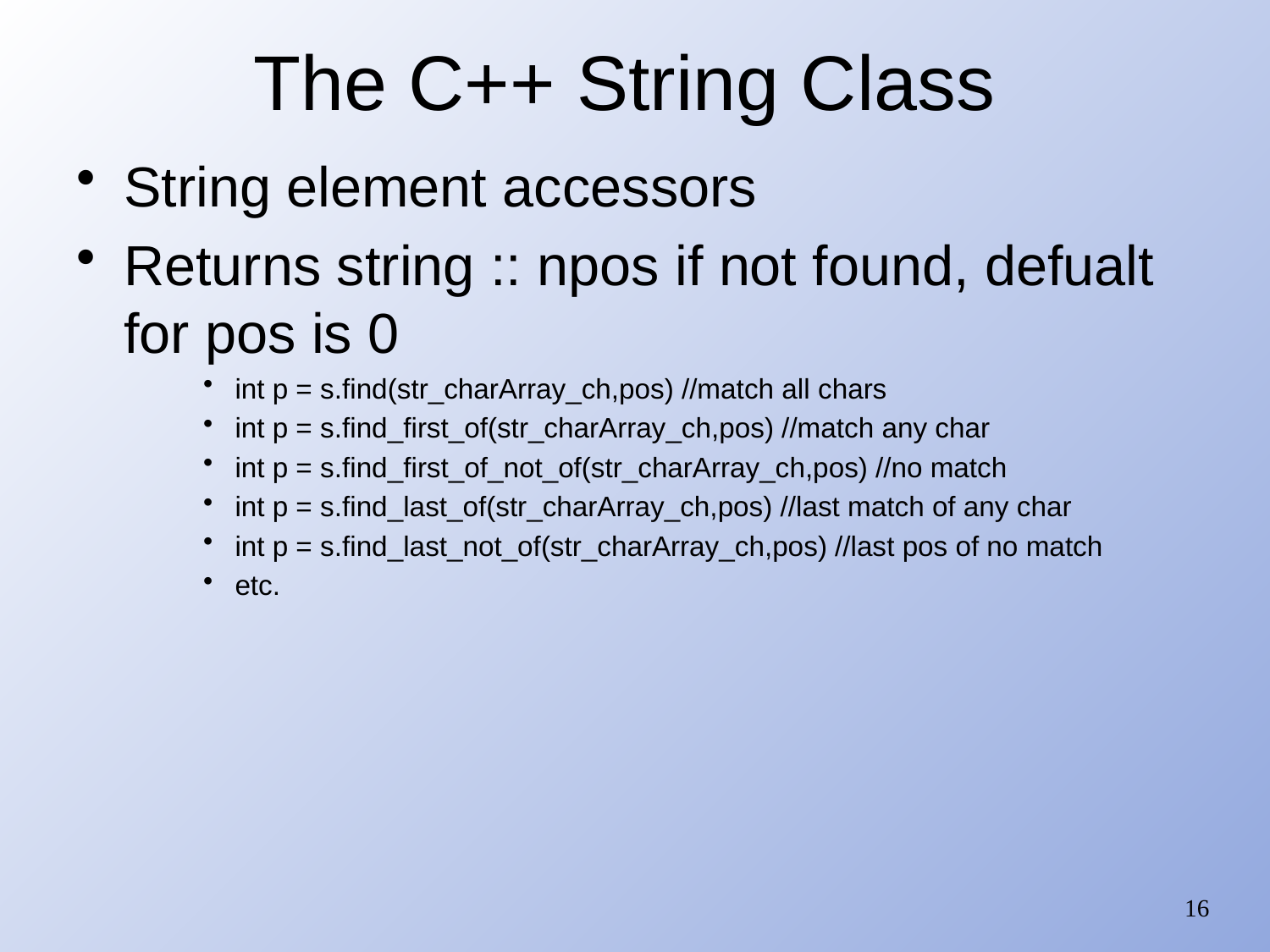

# The C++ String Class
String element accessors
Returns string :: npos if not found, defualt for pos is 0
int p = s.find(str_charArray_ch,pos) //match all chars
int p = s.find_first_of(str_charArray_ch,pos) //match any char
int p = s.find_first_of_not_of(str_charArray_ch,pos) //no match
int p = s.find_last_of(str_charArray_ch,pos) //last match of any char
int p = s.find_last_not_of(str_charArray_ch,pos) //last pos of no match
etc.

16